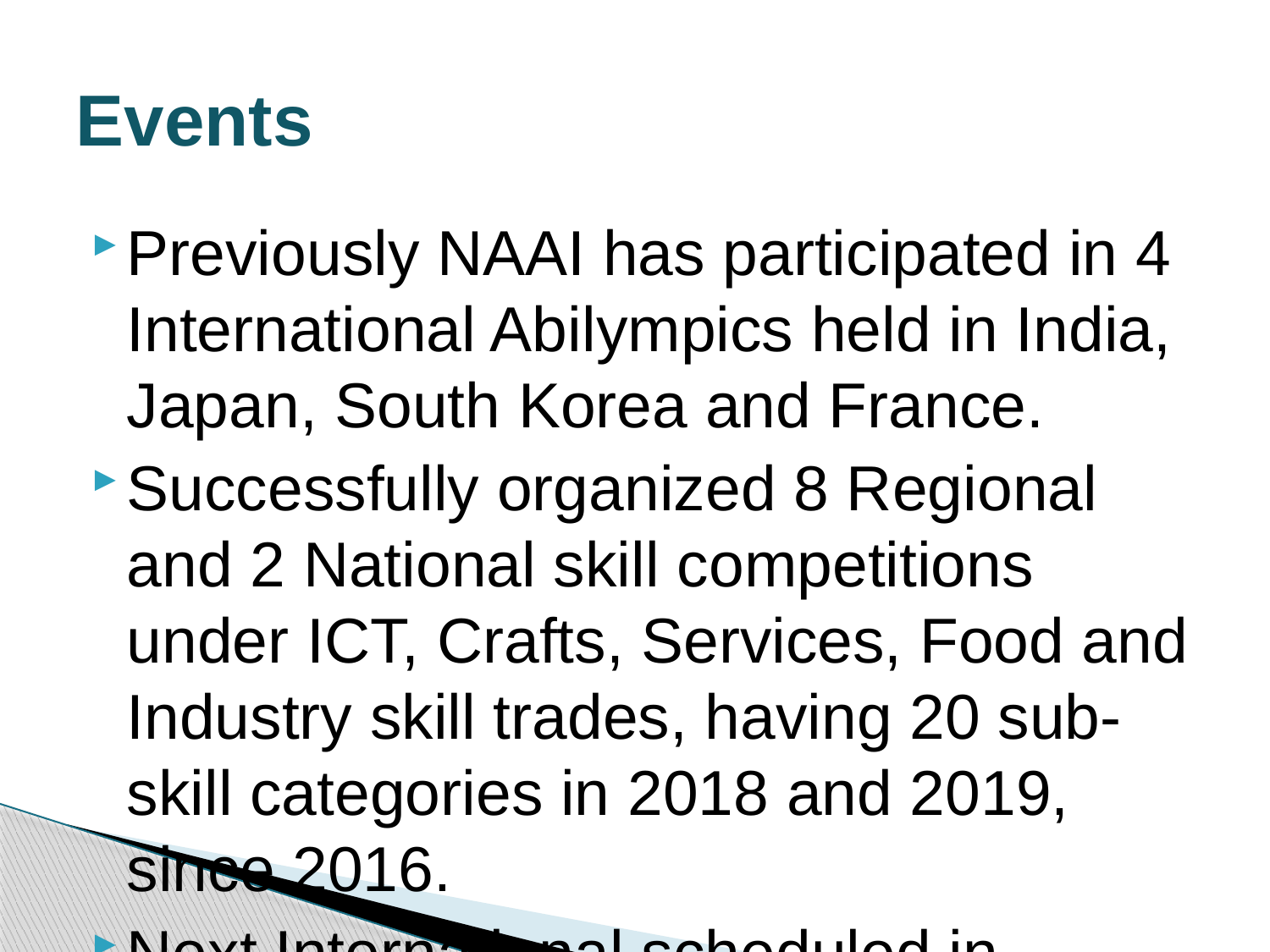

# Events
Previously NAAI has participated in 4 International Abilympics held in India, Japan, South Korea and France.
Successfully organized 8 Regional and 2 National skill competitions under ICT, Crafts, Services, Food and Industry skill trades, having 20 sub-skill categories in 2018 and 2019, since 2016.
Next International scheduled in Moscow, Russia, 2021, where selected NAAI PwDs will be representing India.